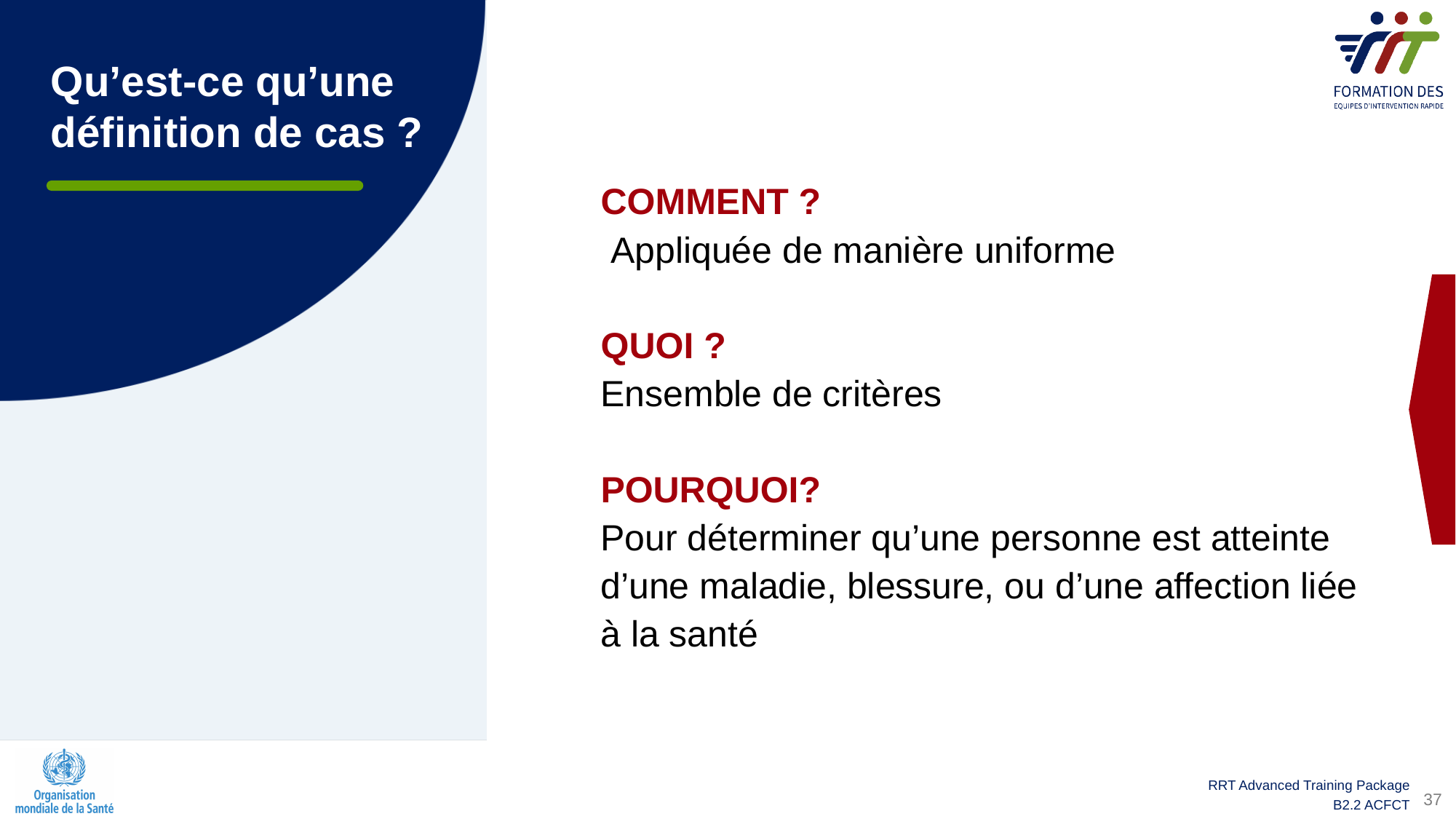

Qu’est-ce qu’une définition de cas ?
COMMENT ?
 Appliquée de manière uniforme

QUOI ?
Ensemble de critères

POURQUOI?
Pour déterminer qu’une personne est atteinte d’une maladie, blessure, ou d’une affection liée à la santé